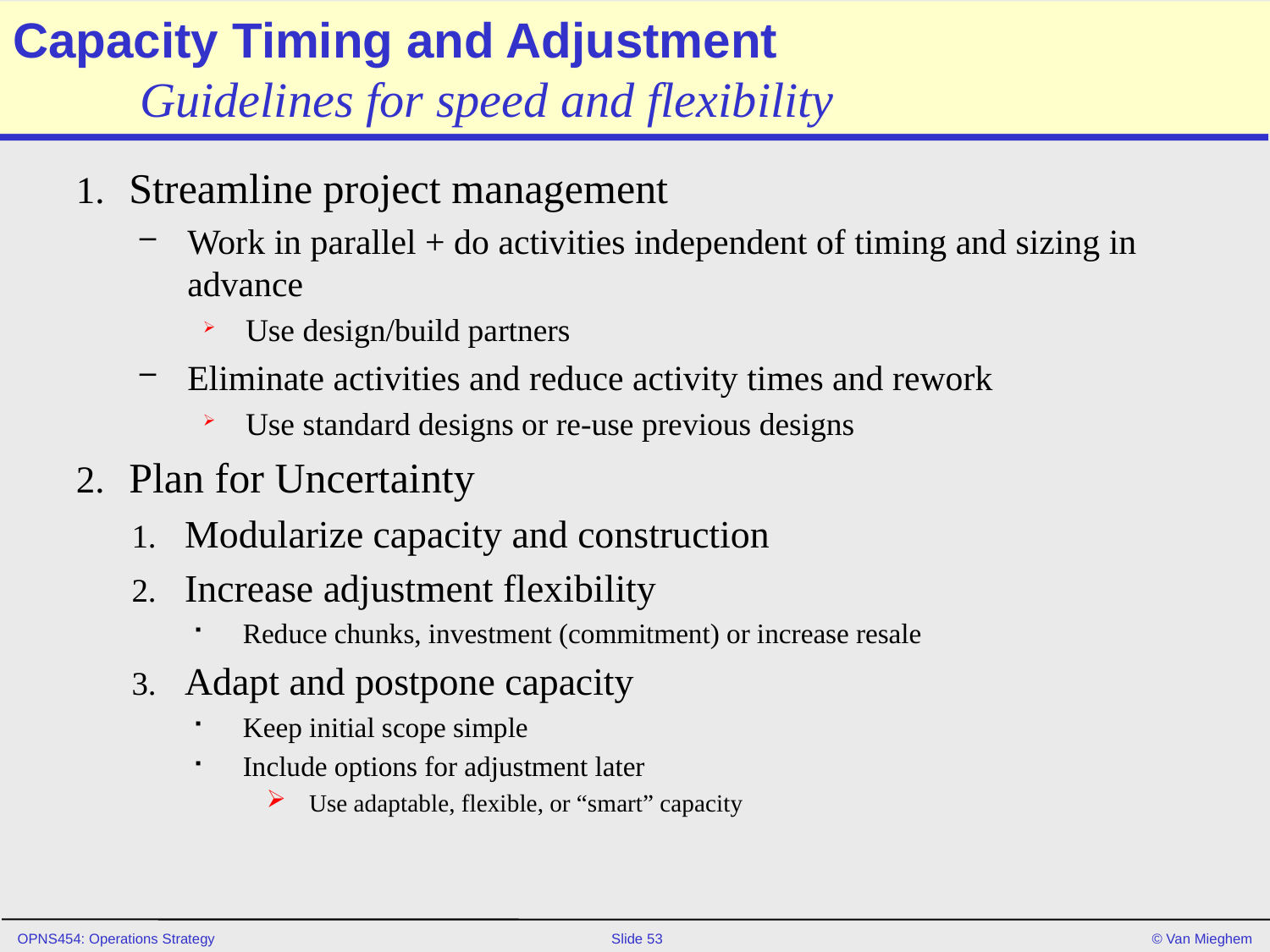

# Capacity Timing and Adjustment Guidelines for speed and flexibility
Streamline project management
Work in parallel + do activities independent of timing and sizing in advance
Use design/build partners
Eliminate activities and reduce activity times and rework
Use standard designs or re-use previous designs
Plan for Uncertainty
Modularize capacity and construction
Increase adjustment flexibility
Reduce chunks, investment (commitment) or increase resale
Adapt and postpone capacity
Keep initial scope simple
Include options for adjustment later
Use adaptable, flexible, or “smart” capacity